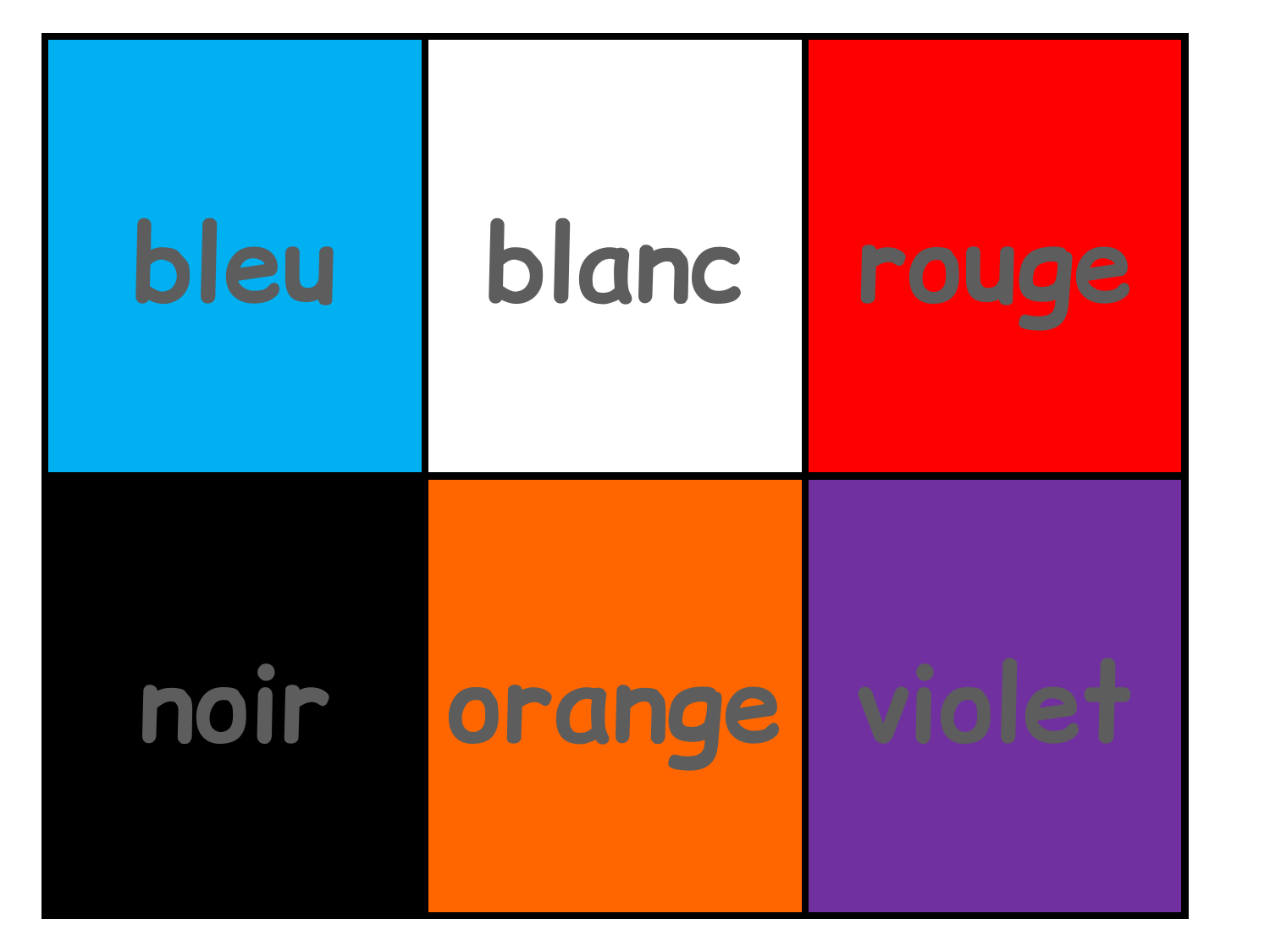

| bleu | blanc | rouge |
| --- | --- | --- |
| noir | orange | violet |